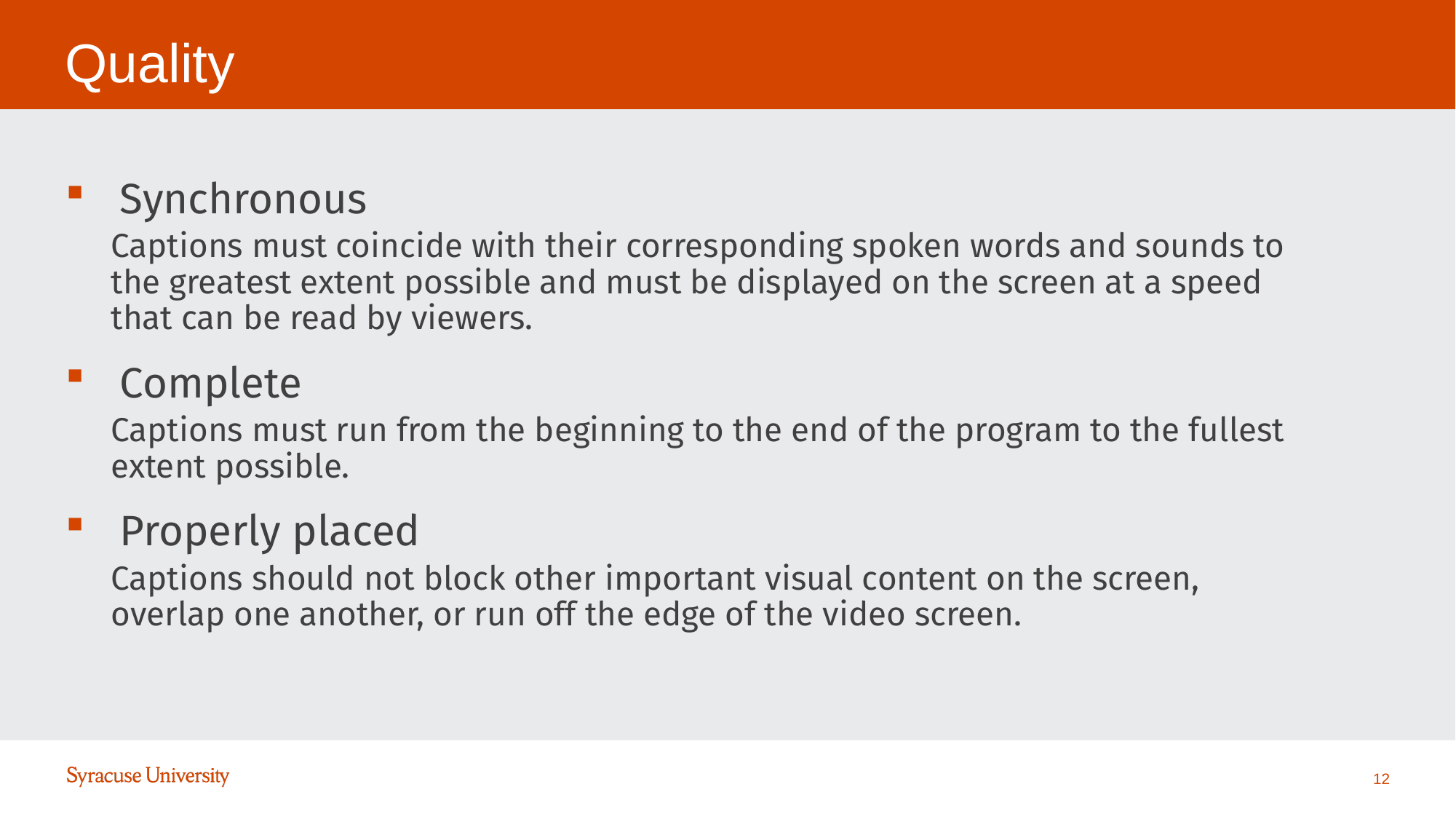

# Quality
Synchronous
Captions must coincide with their corresponding spoken words and sounds to the greatest extent possible and must be displayed on the screen at a speed that can be read by viewers.
Complete
Captions must run from the beginning to the end of the program to the fullest extent possible.
Properly placed
Captions should not block other important visual content on the screen, overlap one another, or run off the edge of the video screen.
12